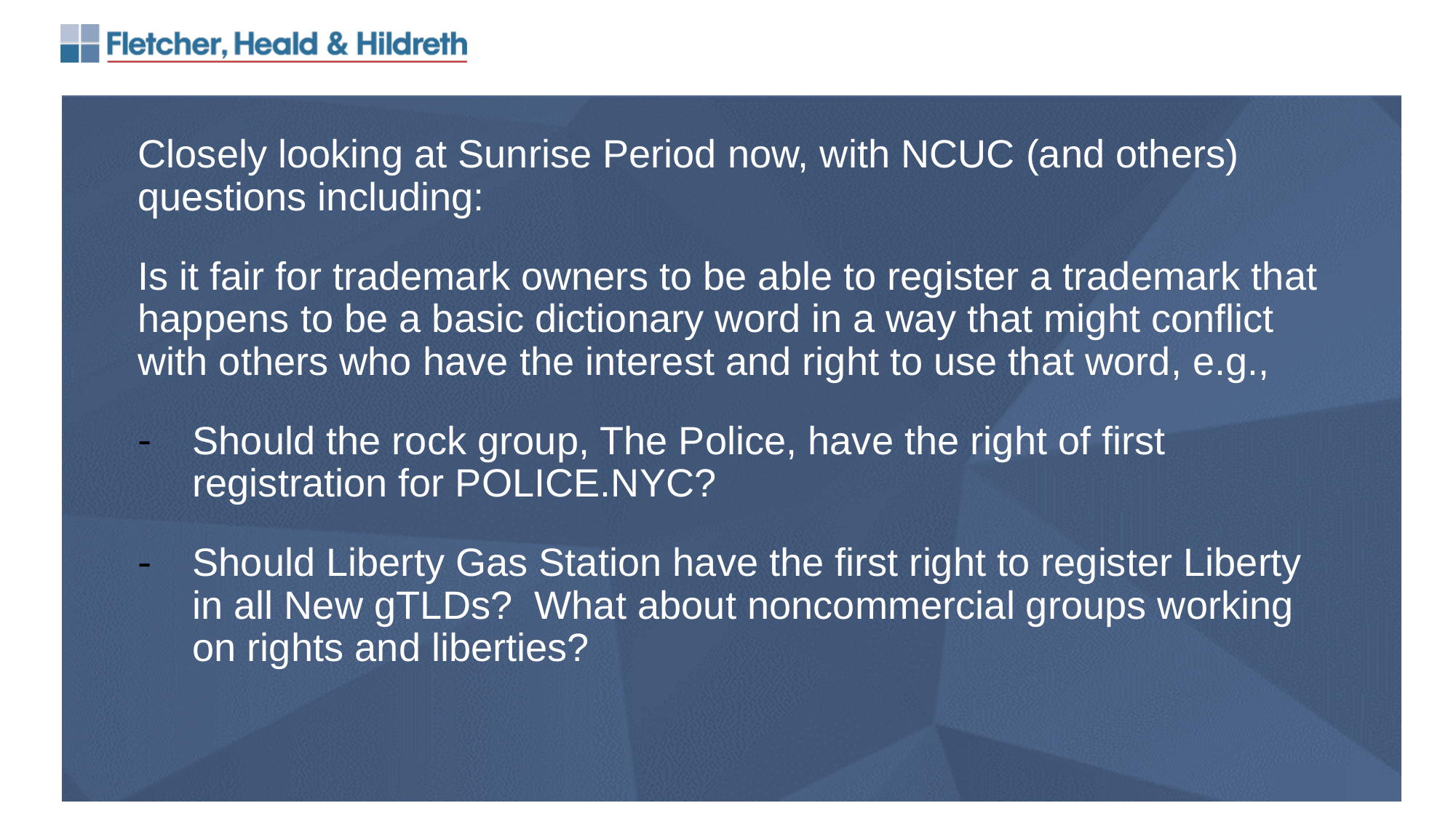

Closely looking at Sunrise Period now, with NCUC (and others) questions including:
Is it fair for trademark owners to be able to register a trademark that happens to be a basic dictionary word in a way that might conflict with others who have the interest and right to use that word, e.g.,
Should the rock group, The Police, have the right of first registration for POLICE.NYC?
Should Liberty Gas Station have the first right to register Liberty in all New gTLDs?  What about noncommercial groups working on rights and liberties?

.